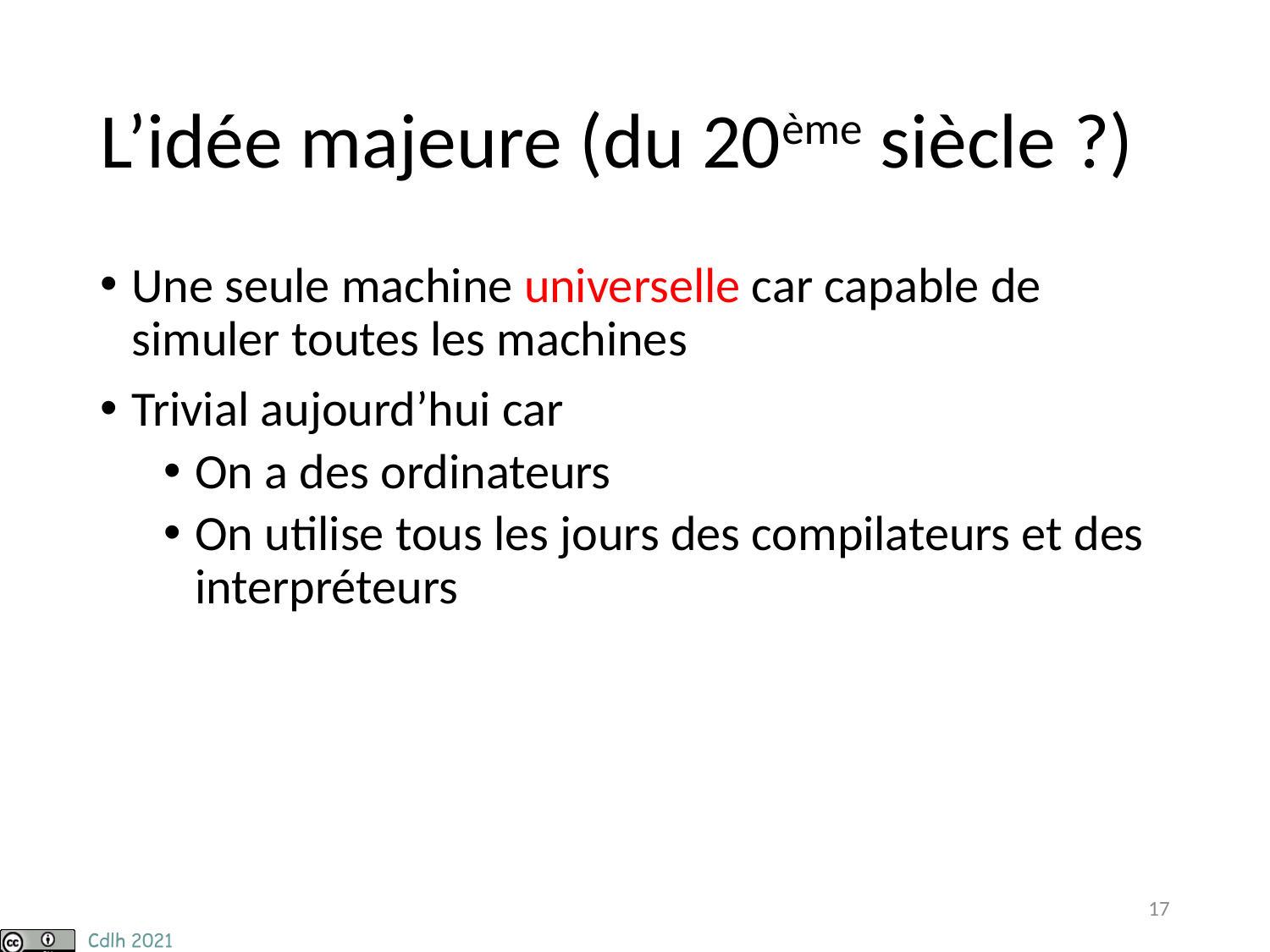

# L’idée majeure (du 20ème siècle ?)
Une seule machine universelle car capable de simuler toutes les machines
Trivial aujourd’hui car
On a des ordinateurs
On utilise tous les jours des compilateurs et des interpréteurs
17